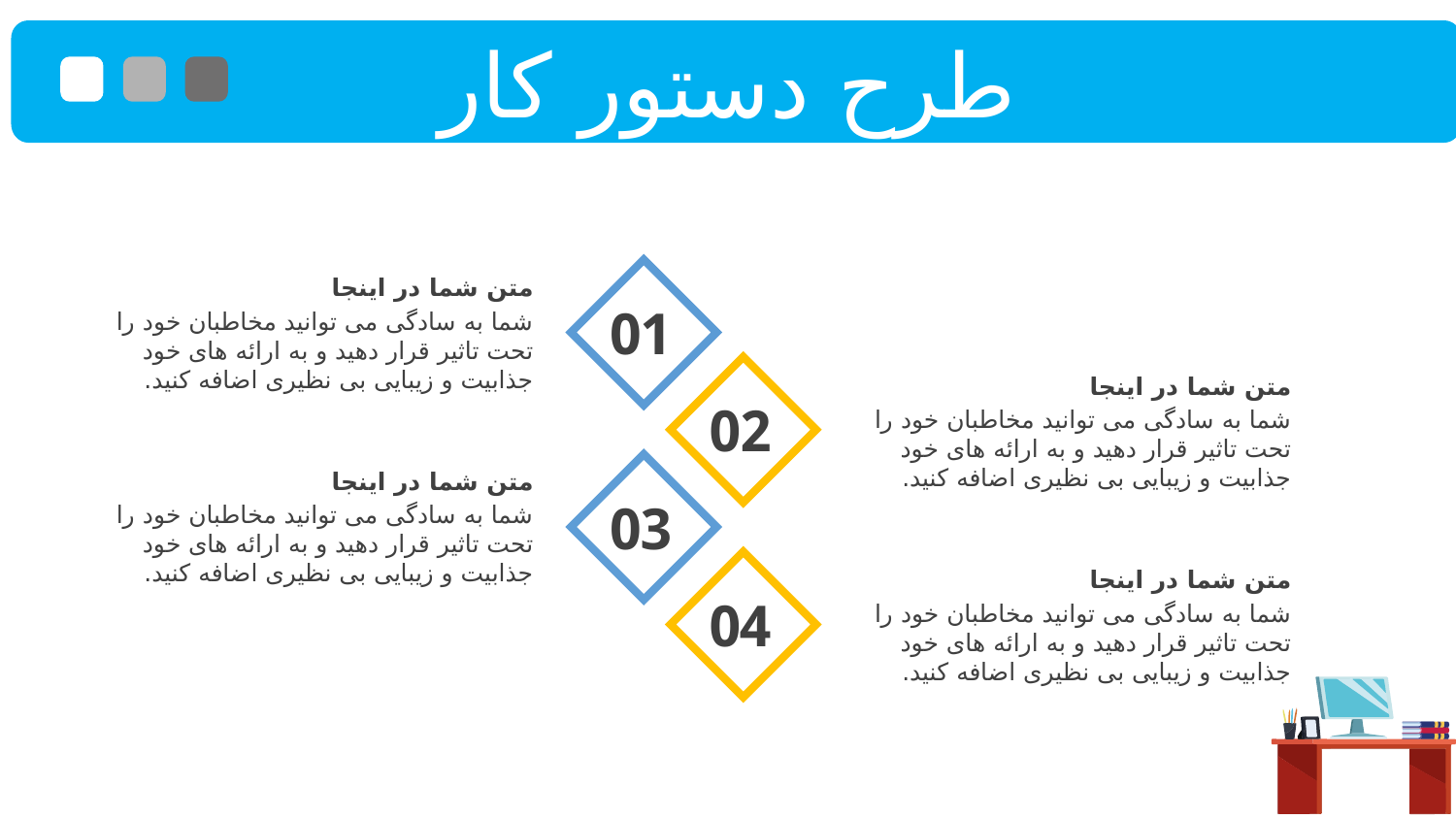

طرح دستور کار

01
متن شما در اینجا
شما به سادگی می توانید مخاطبان خود را تحت تاثیر قرار دهید و به ارائه های خود جذابیت و زیبایی بی نظیری اضافه کنید.

متن شما در اینجا
شما به سادگی می توانید مخاطبان خود را تحت تاثیر قرار دهید و به ارائه های خود جذابیت و زیبایی بی نظیری اضافه کنید.
02

متن شما در اینجا
شما به سادگی می توانید مخاطبان خود را تحت تاثیر قرار دهید و به ارائه های خود جذابیت و زیبایی بی نظیری اضافه کنید.
03

04
متن شما در اینجا
شما به سادگی می توانید مخاطبان خود را تحت تاثیر قرار دهید و به ارائه های خود جذابیت و زیبایی بی نظیری اضافه کنید.